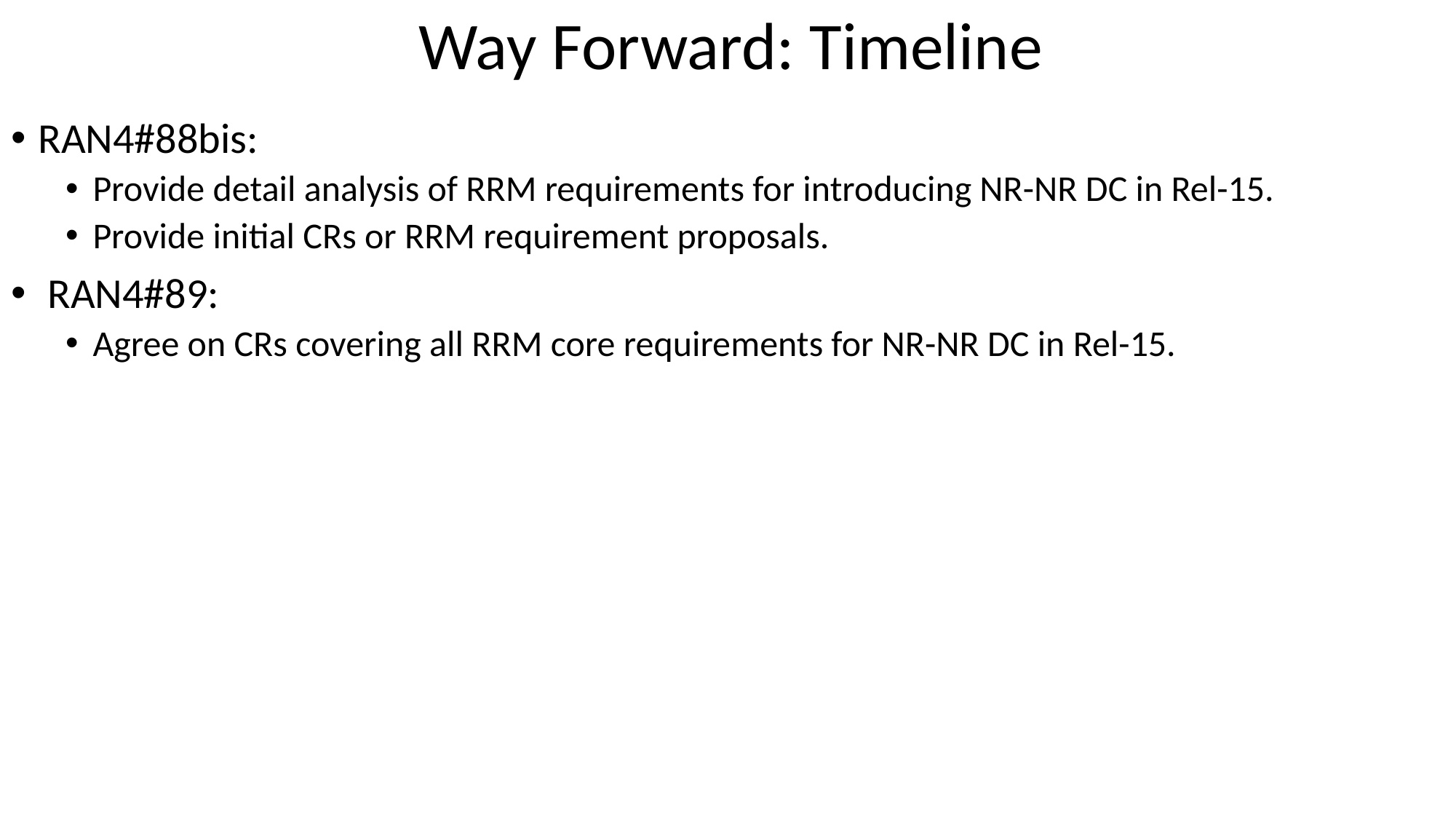

# Way Forward: Timeline
RAN4#88bis:
Provide detail analysis of RRM requirements for introducing NR-NR DC in Rel-15.
Provide initial CRs or RRM requirement proposals.
 RAN4#89:
Agree on CRs covering all RRM core requirements for NR-NR DC in Rel-15.